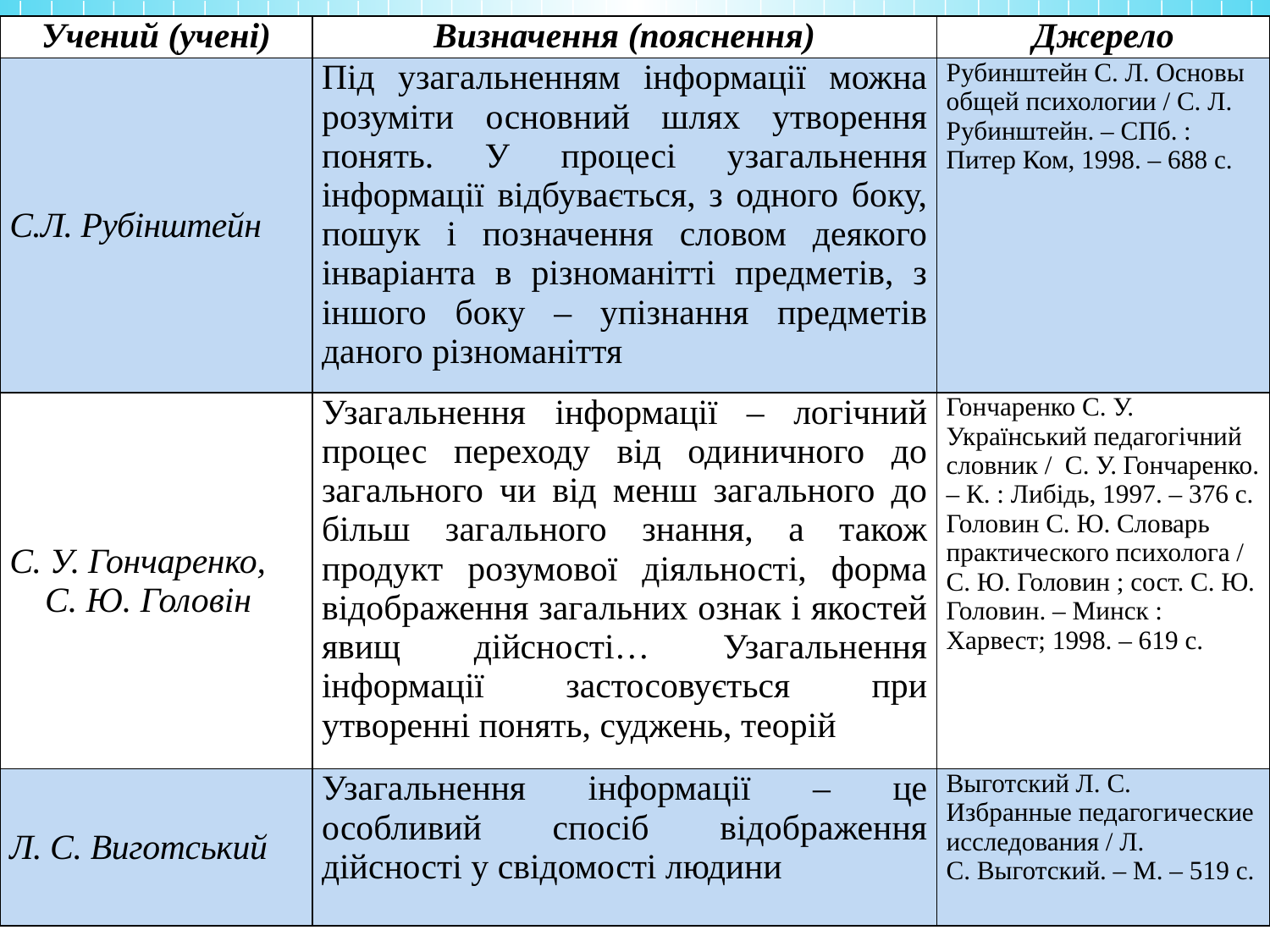

| Учений (учені) | Визначення (пояснення) | Джерело |
| --- | --- | --- |
| С.Л. Рубінштейн | Під узагальненням інформації можна розуміти основний шлях утворення понять. У процесі узагальнення інформації відбувається, з одного боку, пошук і позначення словом деякого інваріанта в різноманітті предметів, з іншого боку – упізнання предметів даного різноманіття | Рубинштейн С. Л. Основы общей психологии / С. Л. Рубинштейн. – СПб. : Питер Ком, 1998. – 688 с. |
| С. У. Гончаренко, С. Ю. Головін | Узагальнення інформації – логічний процес переходу від одиничного до загального чи від менш загального до більш загального знання, а також продукт розумової діяльності, форма відображення загальних ознак і якостей явищ дійсності… Узагальнення інформації застосовується при утворенні понять, суджень, теорій | Гончаренко С. У. Український педагогічний словник / С. У. Гончаренко. – К. : Либідь, 1997. – 376 с. Головин С. Ю. Словарь практического психолога / С. Ю. Головин ; сост. С. Ю. Головин. – Минск : Харвест; 1998. – 619 с. |
| Л. С. Виготський | Узагальнення інформації – це особливий спосіб відображення дійсності у свідомості людини | Выготский Л. С.  Избранные педагогические исследования / Л. С. Выготский. – М. – 519 с. |